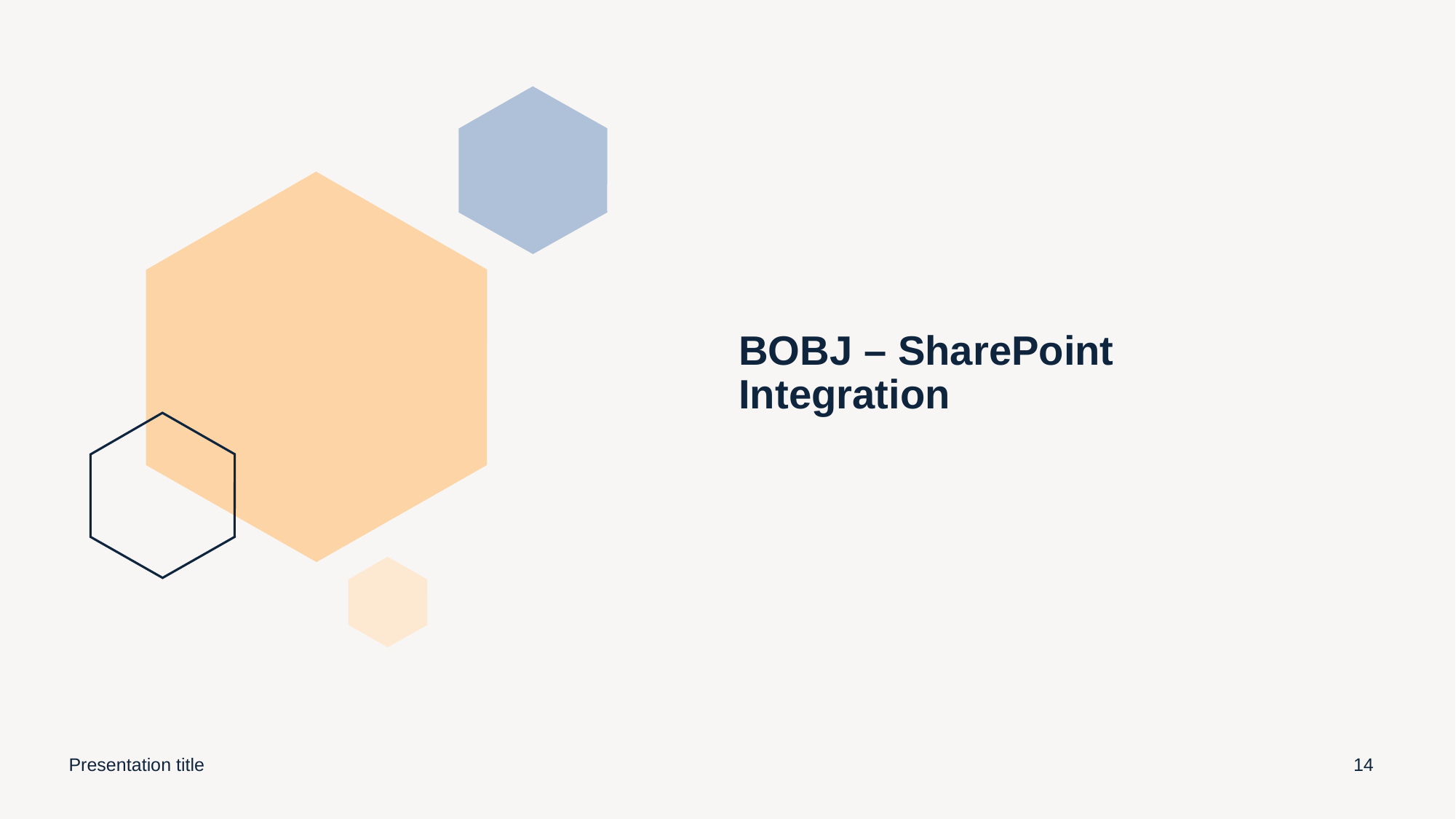

# BOBJ – SharePoint Integration

Presentation title
14